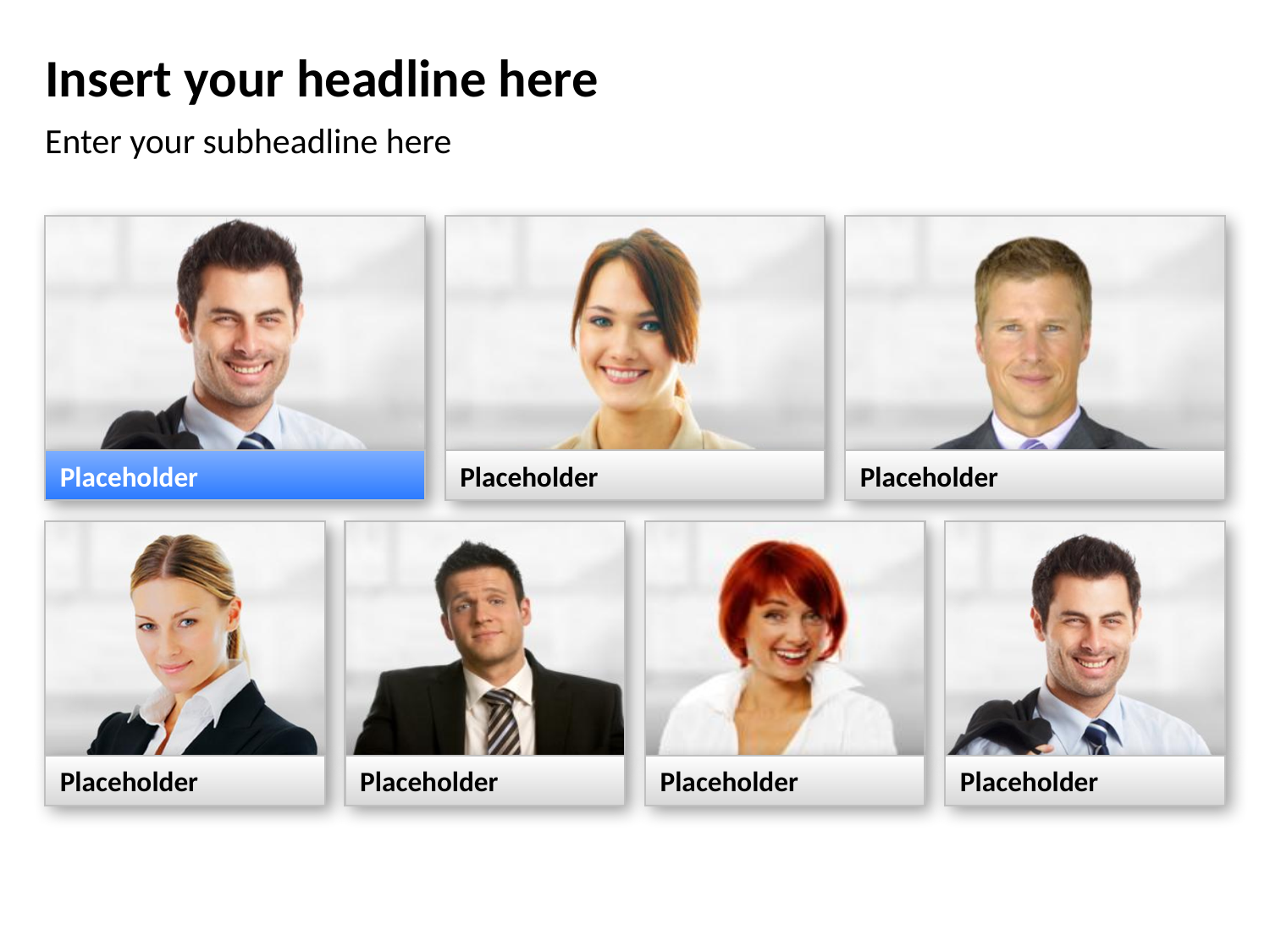

# Insert your headline here
Enter your subheadline here

Placeholder

Placeholder

Placeholder

Placeholder

Placeholder

Placeholder

Placeholder